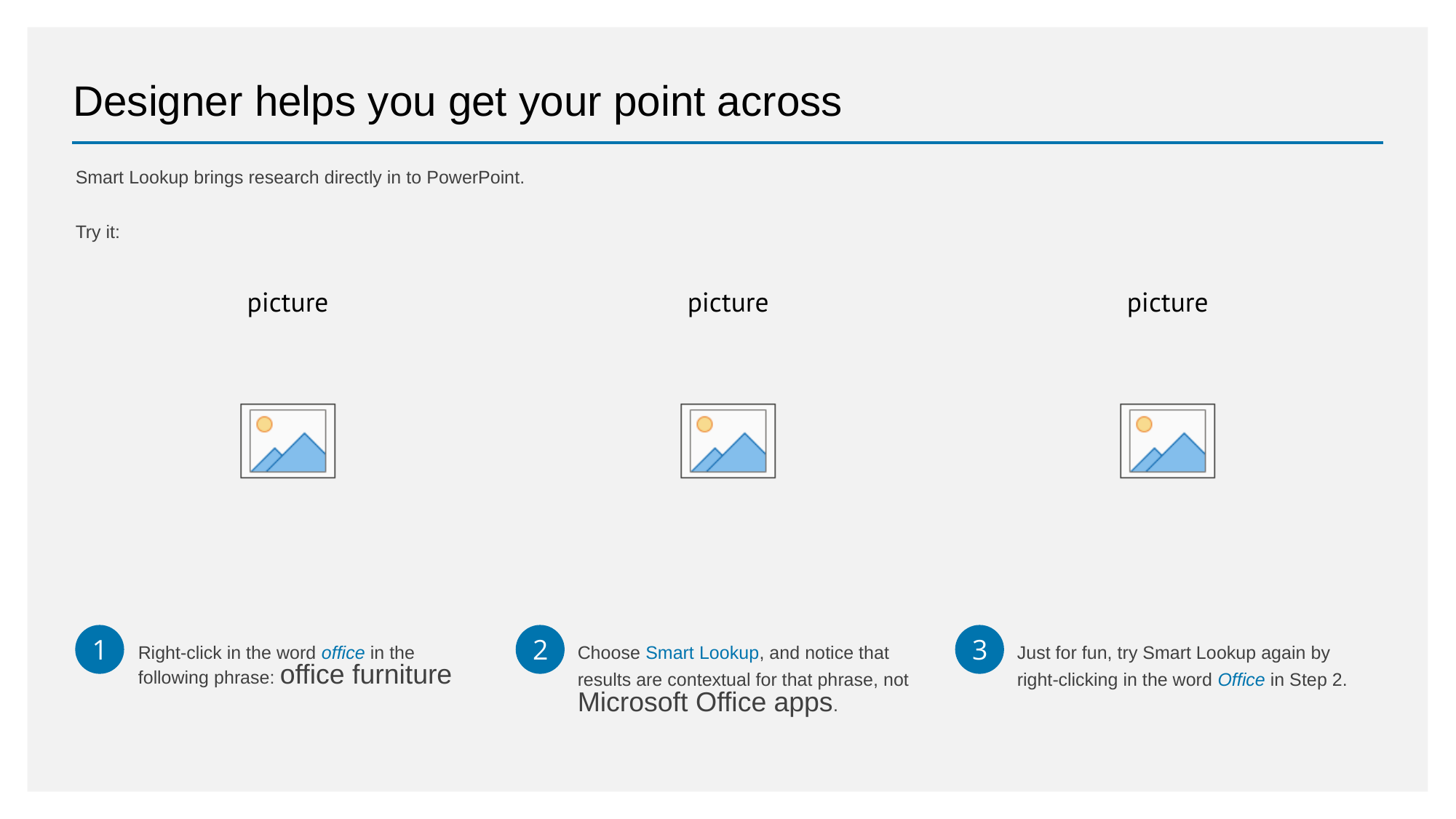

# Designer helps you get your point across
Smart Lookup brings research directly in to PowerPoint.
Try it:

1

2

3
Right-click in the word office in the following phrase: office furniture
Choose Smart Lookup, and notice that results are contextual for that phrase, not Microsoft Office apps.
Just for fun, try Smart Lookup again by right-clicking in the word Office in Step 2.